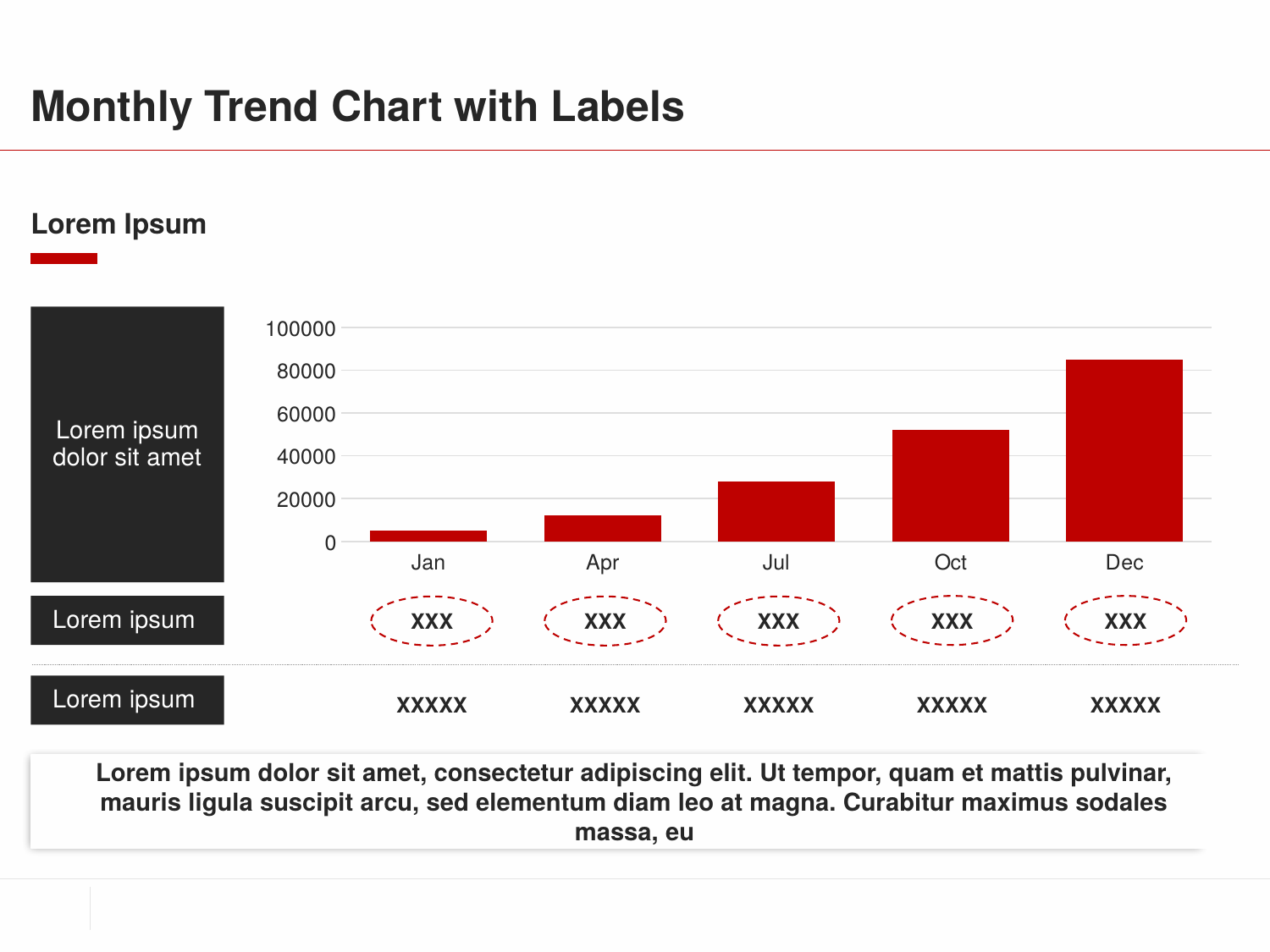

# Monthly Trend Chart with Labels
Lorem Ipsum
Lorem ipsum dolor sit amet

### Chart

| Category | Series 1 |
|---|---|
| Jan | 5000.0 |
| Apr | 12000.0 |
| Jul | 28000.0 |
| Oct | 52000.0 |
| Dec | 85000.0 |
Lorem ipsum
XXX
XXX
XXX
XXX
XXX
Lorem ipsum
XXXXX
XXXXX
XXXXX
XXXXX
XXXXX
Lorem ipsum dolor sit amet, consectetur adipiscing elit. Ut tempor, quam et mattis pulvinar, mauris ligula suscipit arcu, sed elementum diam leo at magna. Curabitur maximus sodales massa, eu